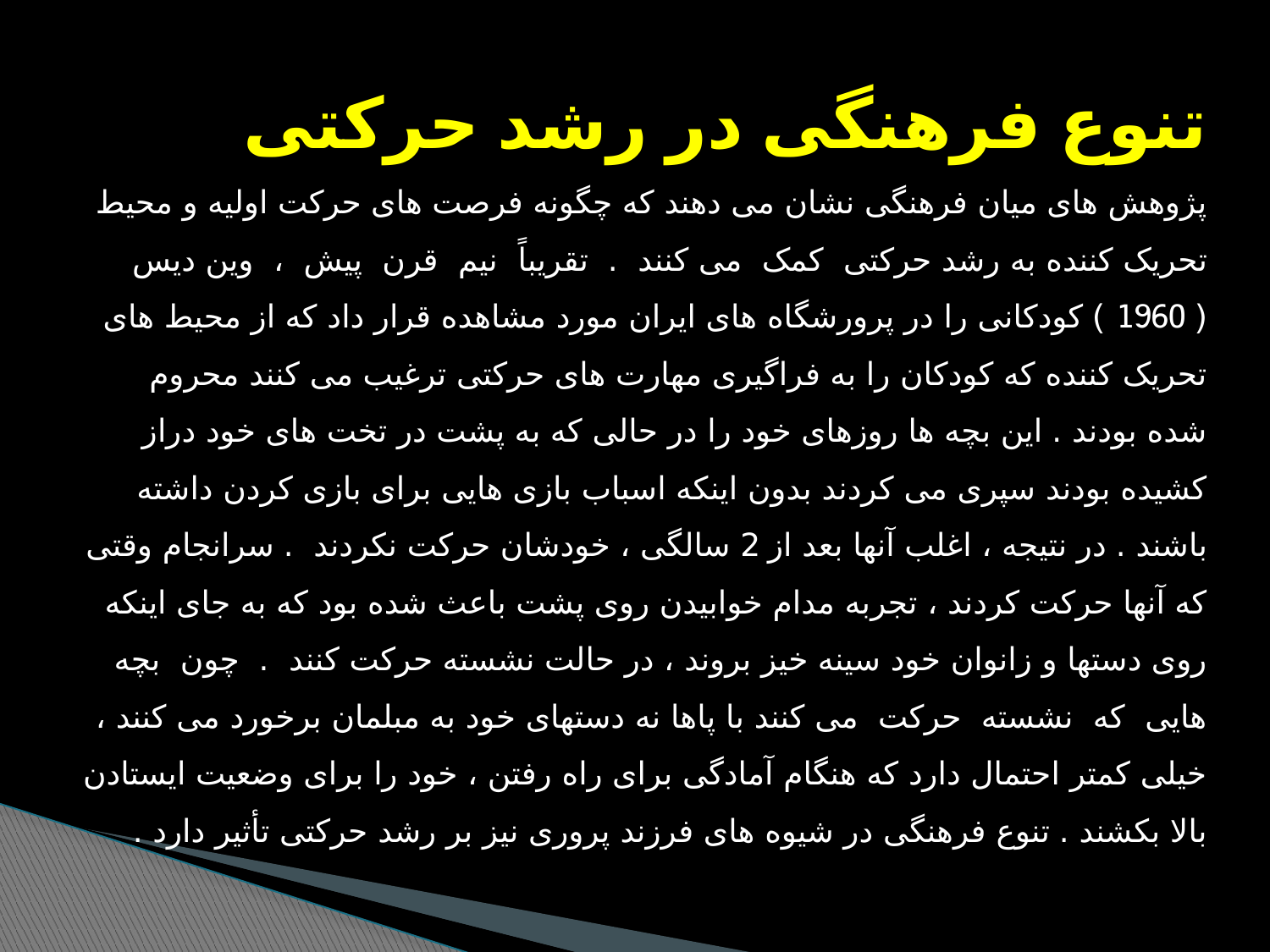

تنوع فرهنگی در رشد حرکتی
پژوهش های میان فرهنگی نشان می دهند که چگونه فرصت های حرکت اولیه و محیط تحریک کننده به رشد حرکتی  کمک  می کنند  .  تقریباً  نیم  قرن  پیش  ،  وین دیس ( 1960 ) کودکانی را در پرورشگاه های ایران مورد مشاهده قرار داد که از محیط های تحریک کننده که کودکان را به فراگیری مهارت های حرکتی ترغیب می کنند محروم شده بودند . این بچه ها روزهای خود را در حالی که به پشت در تخت های خود دراز کشیده بودند سپری می کردند بدون اینکه اسباب بازی هایی برای بازی کردن داشته باشند . در نتیجه ، اغلب آنها بعد از 2 سالگی ، خودشان حرکت نکردند  . سرانجام وقتی که آنها حرکت کردند ، تجربه مدام خوابیدن روی پشت باعث شده بود که به جای اینکه روی دستها و زانوان خود سینه خیز بروند ، در حالت نشسته حرکت کنند  .  چون  بچه هایی  که  نشسته  حرکت  می کنند با پاها نه دستهای خود به مبلمان برخورد می کنند ، خیلی کمتر احتمال دارد که هنگام آمادگی برای راه رفتن ، خود را برای وضعیت ایستادن بالا بکشند . تنوع فرهنگی در شیوه های فرزند پروری نیز بر رشد حرکتی تأثیر دارد .